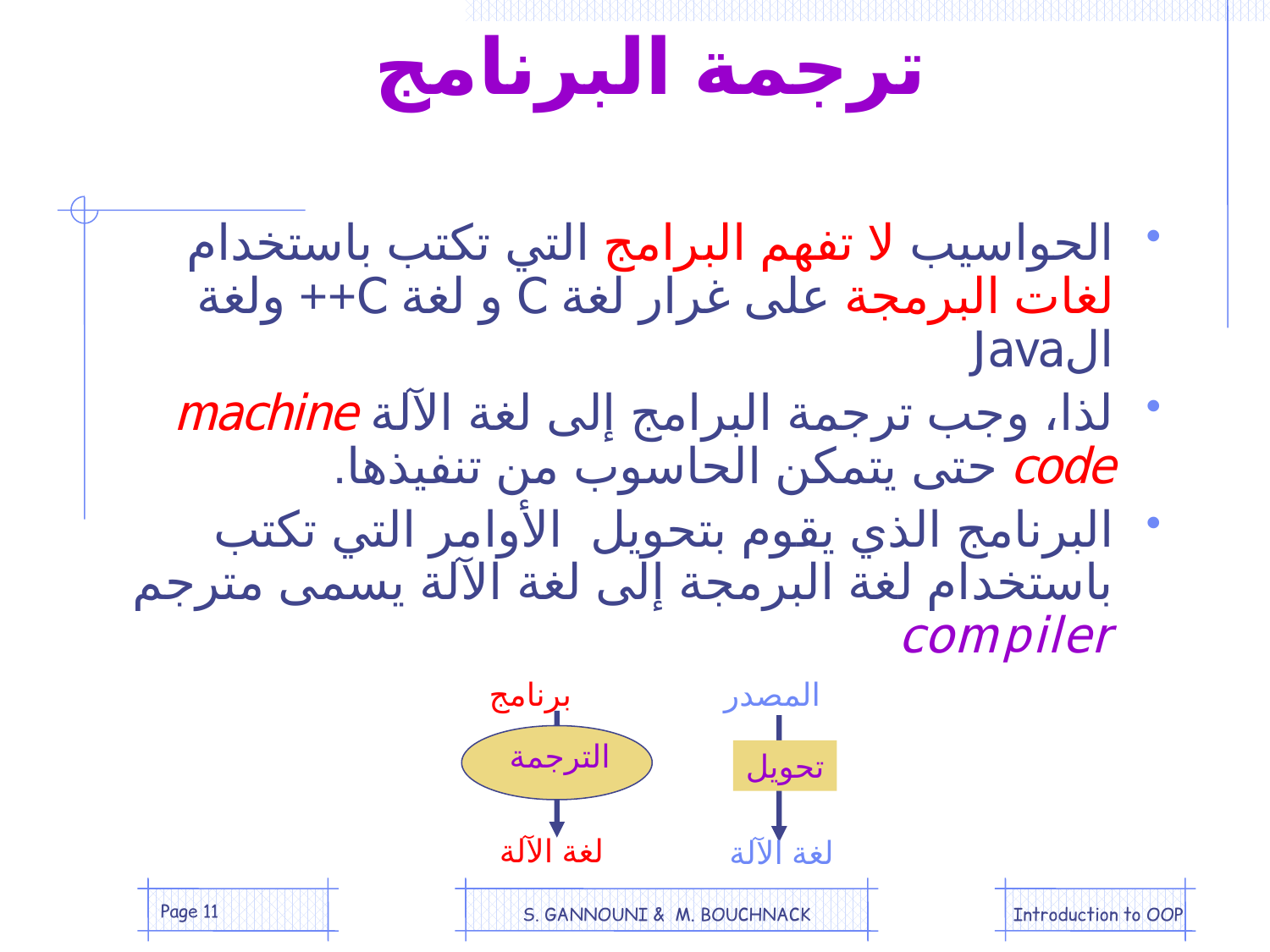

# ترجمة البرنامج
الحواسيب لا تفهم البرامج التي تكتب باستخدام لغات البرمجة على غرار لغة C و لغة C++ ولغة الJava
لذا، وجب ترجمة البرامج إلى لغة الآلة machine code حتى يتمكن الحاسوب من تنفيذها.
البرنامج الذي يقوم بتحويل  الأوامر التي تكتب باستخدام لغة البرمجة إلى لغة الآلة يسمى مترجم compiler

برنامج
المصدر

الترجمة
تحويل
لغة الآلة
لغة الآلة
Page 11
S. GANNOUNI &  M. BOUCHNACK
Introduction to OOP